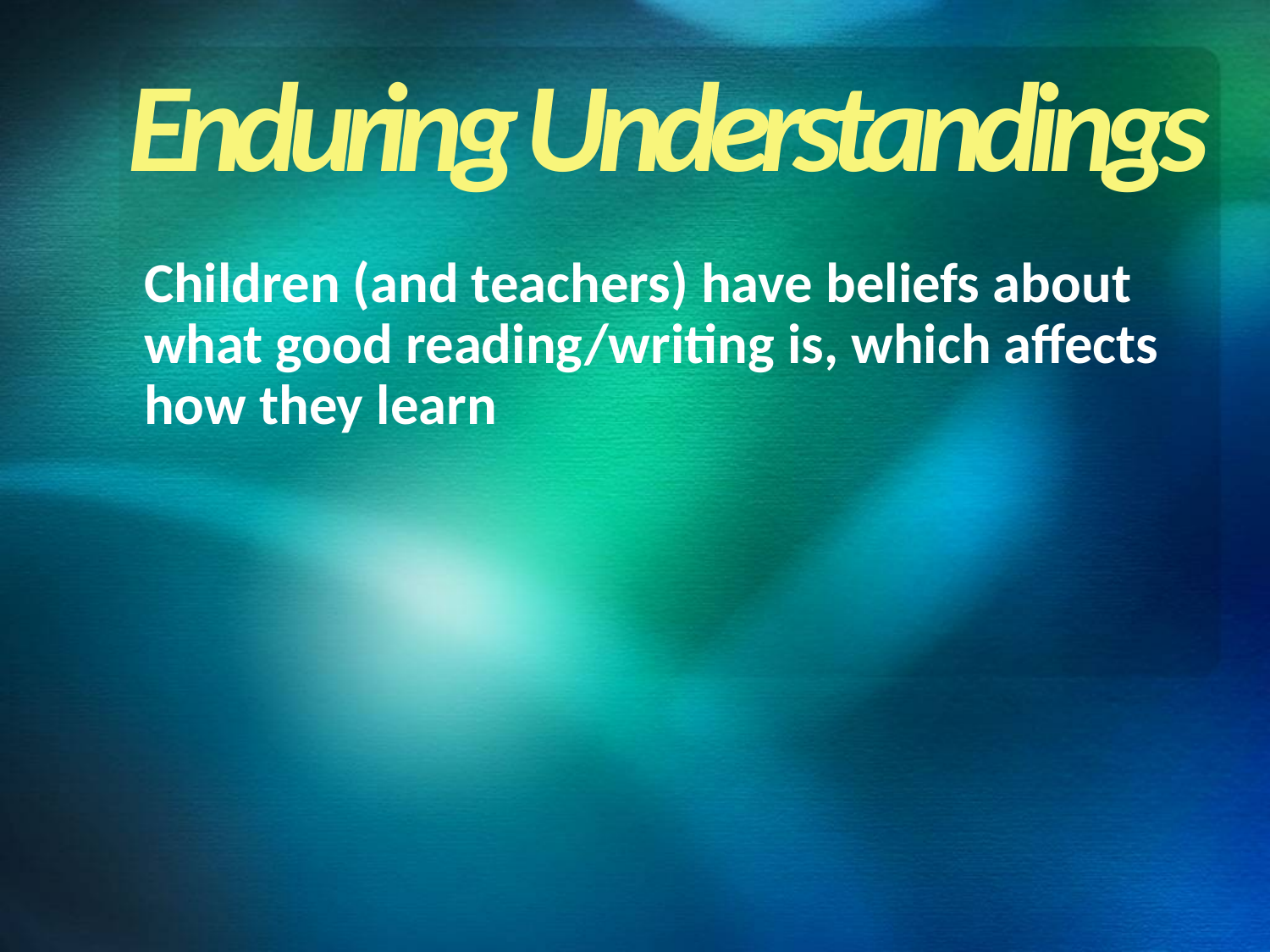

Enduring Understandings
Children (and teachers) have beliefs about what good reading/writing is, which affects how they learn